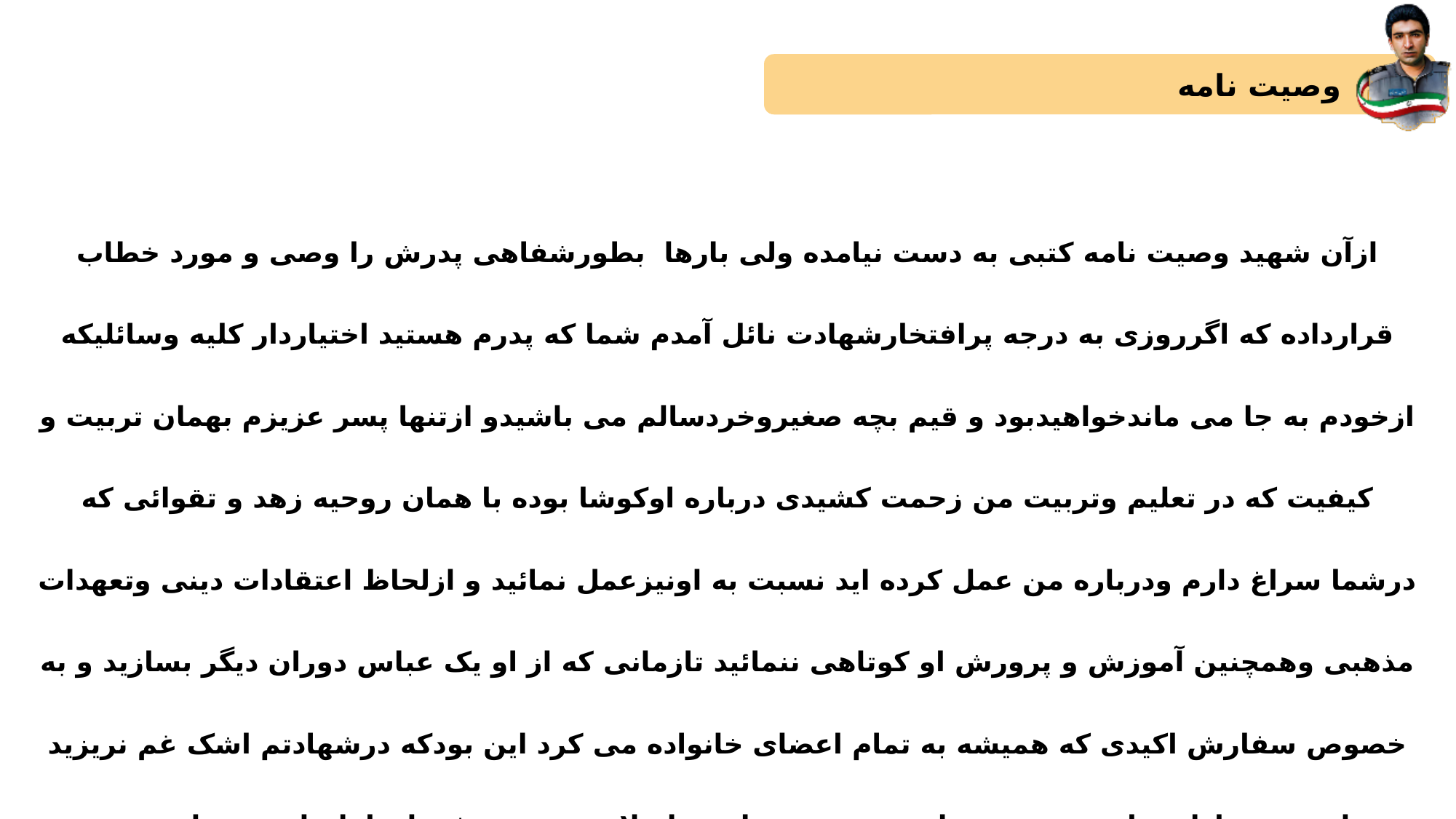

وصیت نامه
ازآن شهید وصیت نامه کتبی به دست نیامده ولی بارها  بطورشفاهی پدرش را وصی و مورد خطاب قرارداده که اگرروزی به درجه پرافتخارشهادت نائل آمدم شما که پدرم هستید اختیاردار کلیه وسائلیکه ازخودم به جا می ماندخواهیدبود و قیم بچه صغیروخردسالم می باشیدو ازتنها پسر عزیزم بهمان تربیت و کیفیت که در تعلیم وتربیت من زحمت کشیدی درباره اوکوشا بوده با همان روحیه زهد و تقوائی که درشما سراغ دارم ودرباره من عمل کرده اید نسبت به اونیزعمل نمائید و ازلحاظ اعتقادات دینی وتعهدات مذهبی وهمچنین آموزش و پرورش او کوتاهی ننمائید تازمانی که از او یک عباس دوران دیگر بسازید و به خصوص سفارش اکیدی که همیشه به تمام اعضای خانواده می کرد این بودکه درشهادتم اشک غم نریزید زیرا من به خاطرخدای خود و تعهدات دینی و وجدانی واسلامی خود به فرمان امام امت وبرای پیروزی حق بر باطل افتخارشهادت پیدا میکنم و برحسب آیات قرآن کریم من نمرده وزنده میباشم و به برادرانم بگوئیدکه من همیشه درمیان شما خواهم بود.